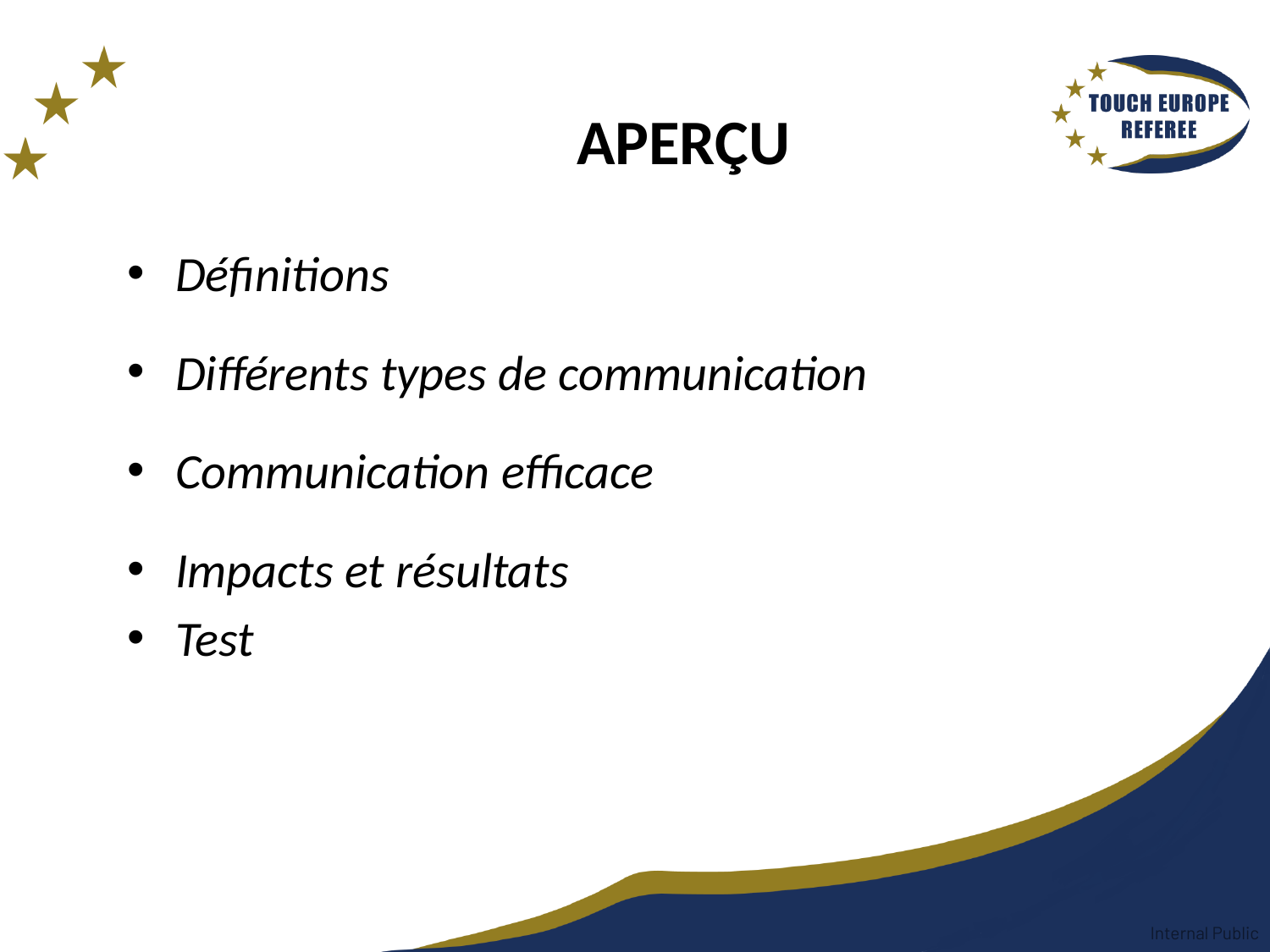

# APERÇU
Définitions
Différents types de communication
Communication efficace
Impacts et résultats
Test